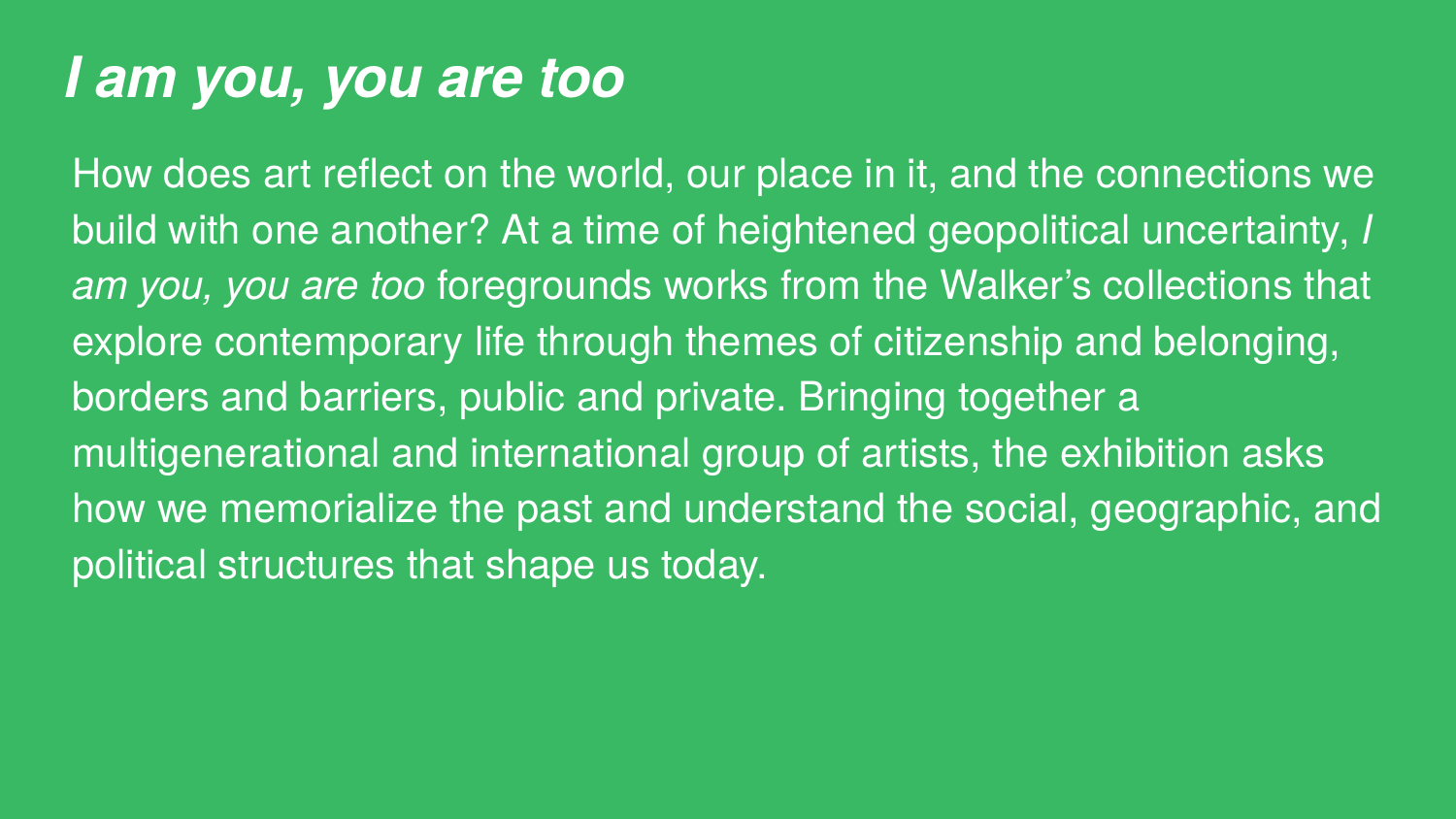

# I am you, you are too
How does art reflect on the world, our place in it, and the connections we build with one another? At a time of heightened geopolitical uncertainty, I am you, you are too foregrounds works from the Walker’s collections that explore contemporary life through themes of citizenship and belonging, borders and barriers, public and private. Bringing together a multigenerational and international group of artists, the exhibition asks how we memorialize the past and understand the social, geographic, and political structures that shape us today.